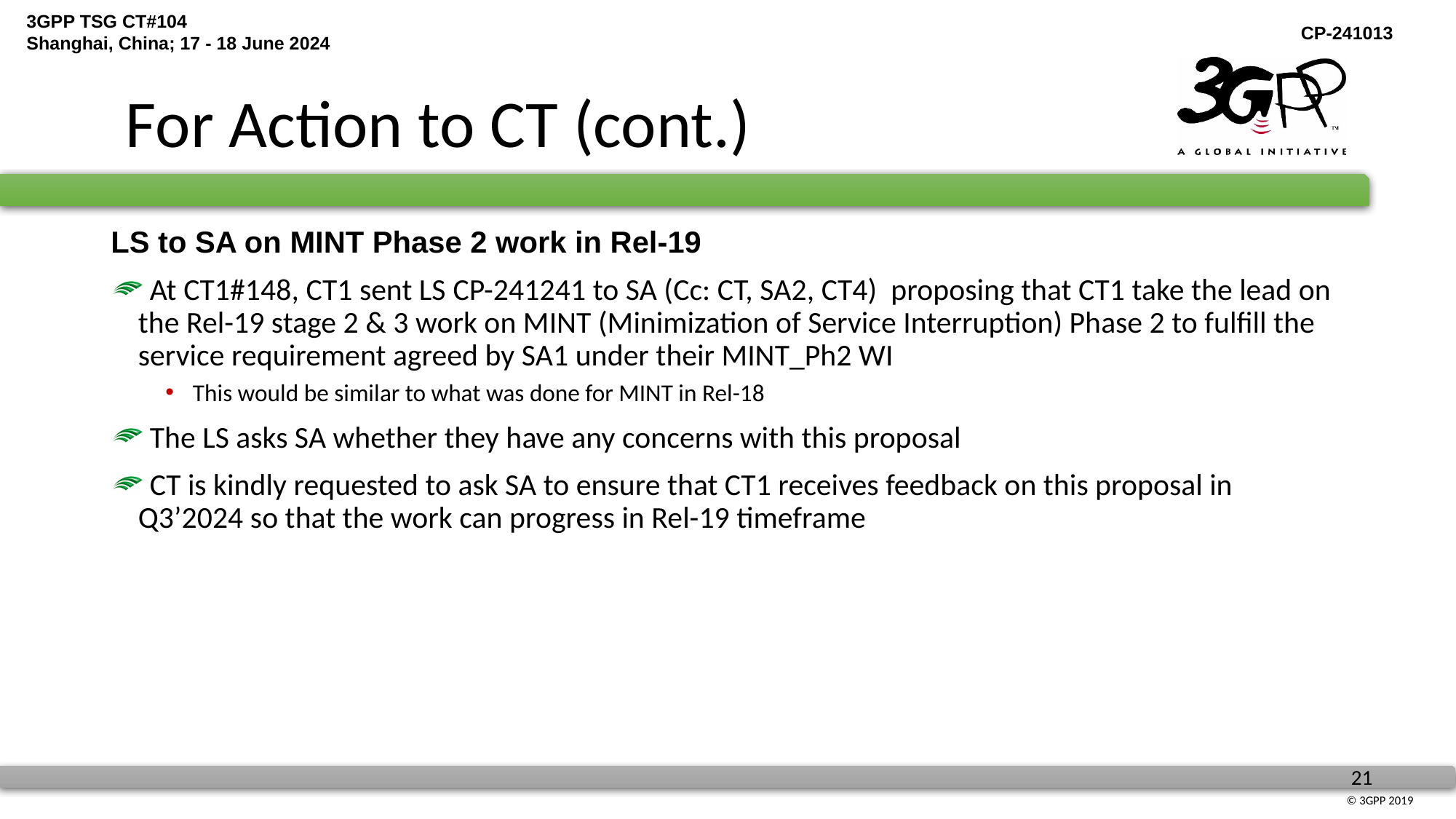

# For Action to CT (cont.)
LS to SA on MINT Phase 2 work in Rel-19
 At CT1#148, CT1 sent LS CP-241241 to SA (Cc: CT, SA2, CT4)  proposing that CT1 take the lead on the Rel-19 stage 2 & 3 work on MINT (Minimization of Service Interruption) Phase 2 to fulfill the service requirement agreed by SA1 under their MINT_Ph2 WI
This would be similar to what was done for MINT in Rel-18
 The LS asks SA whether they have any concerns with this proposal
 CT is kindly requested to ask SA to ensure that CT1 receives feedback on this proposal in Q3’2024 so that the work can progress in Rel-19 timeframe